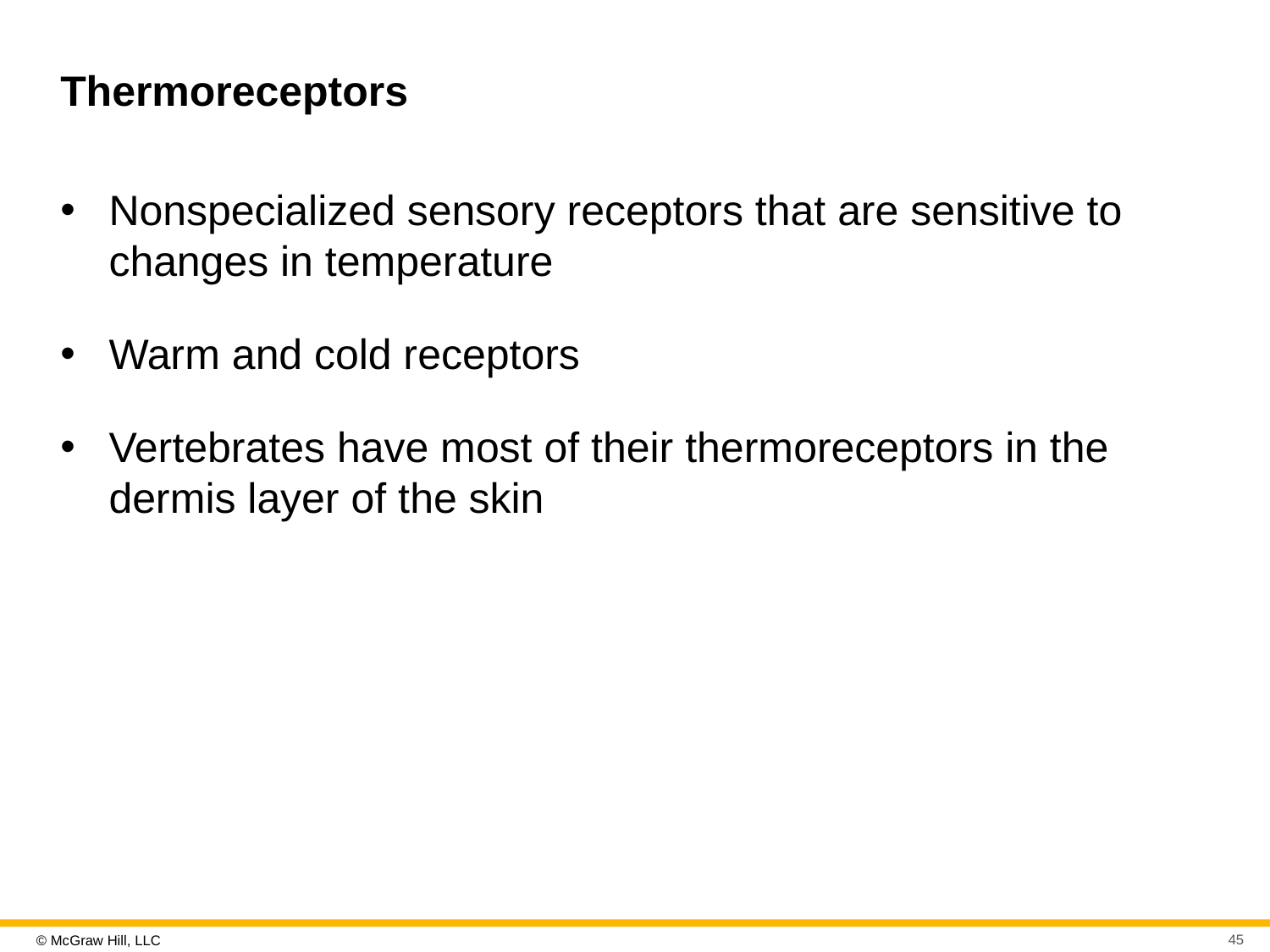

# Thermoreceptors
Nonspecialized sensory receptors that are sensitive to changes in temperature
Warm and cold receptors
Vertebrates have most of their thermoreceptors in the dermis layer of the skin
45